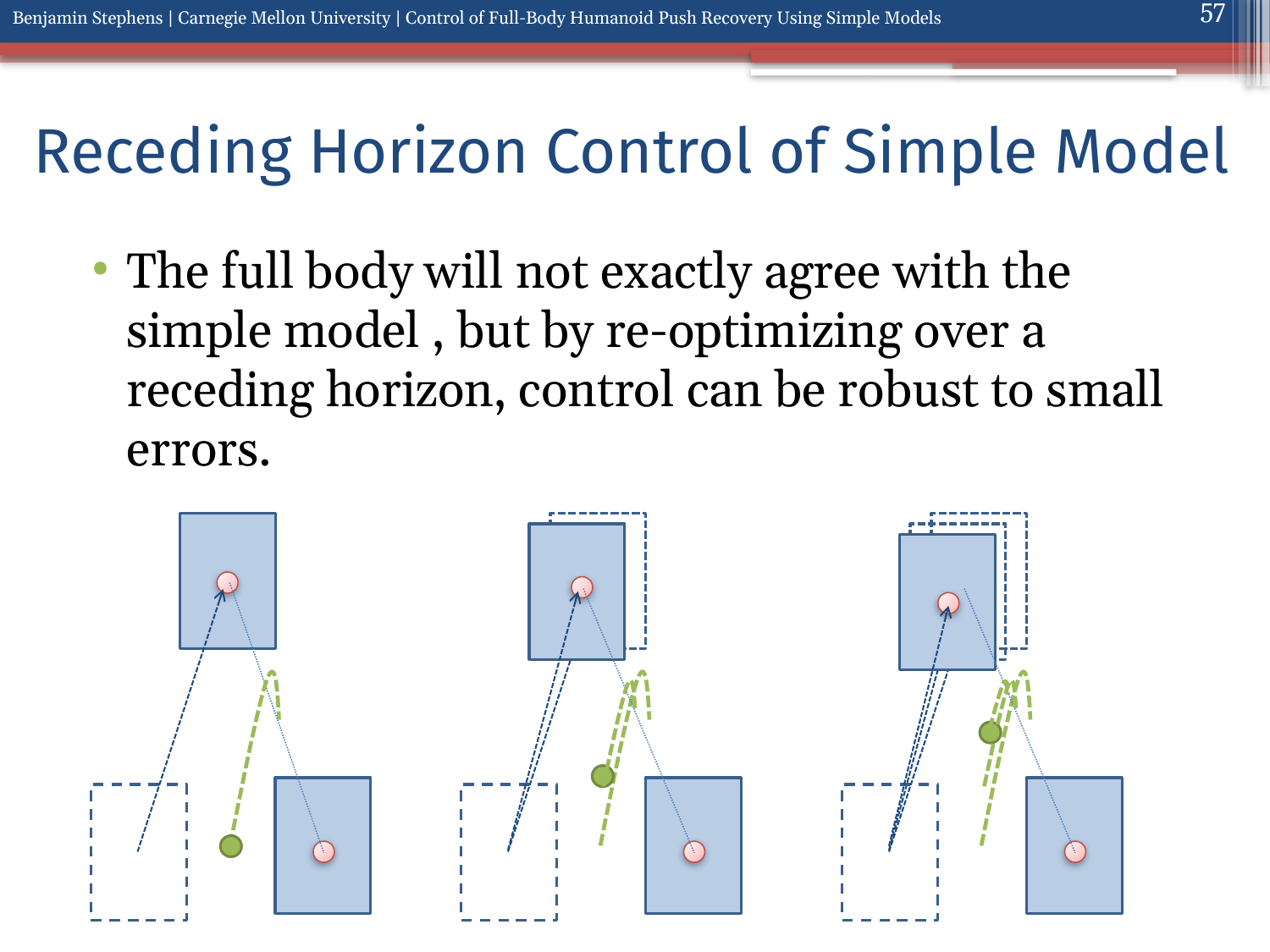

57
# Receding Horizon Control of Simple Model
The full body will not exactly agree with the simple model , but by re-optimizing over a receding horizon, control can be robust to small errors.